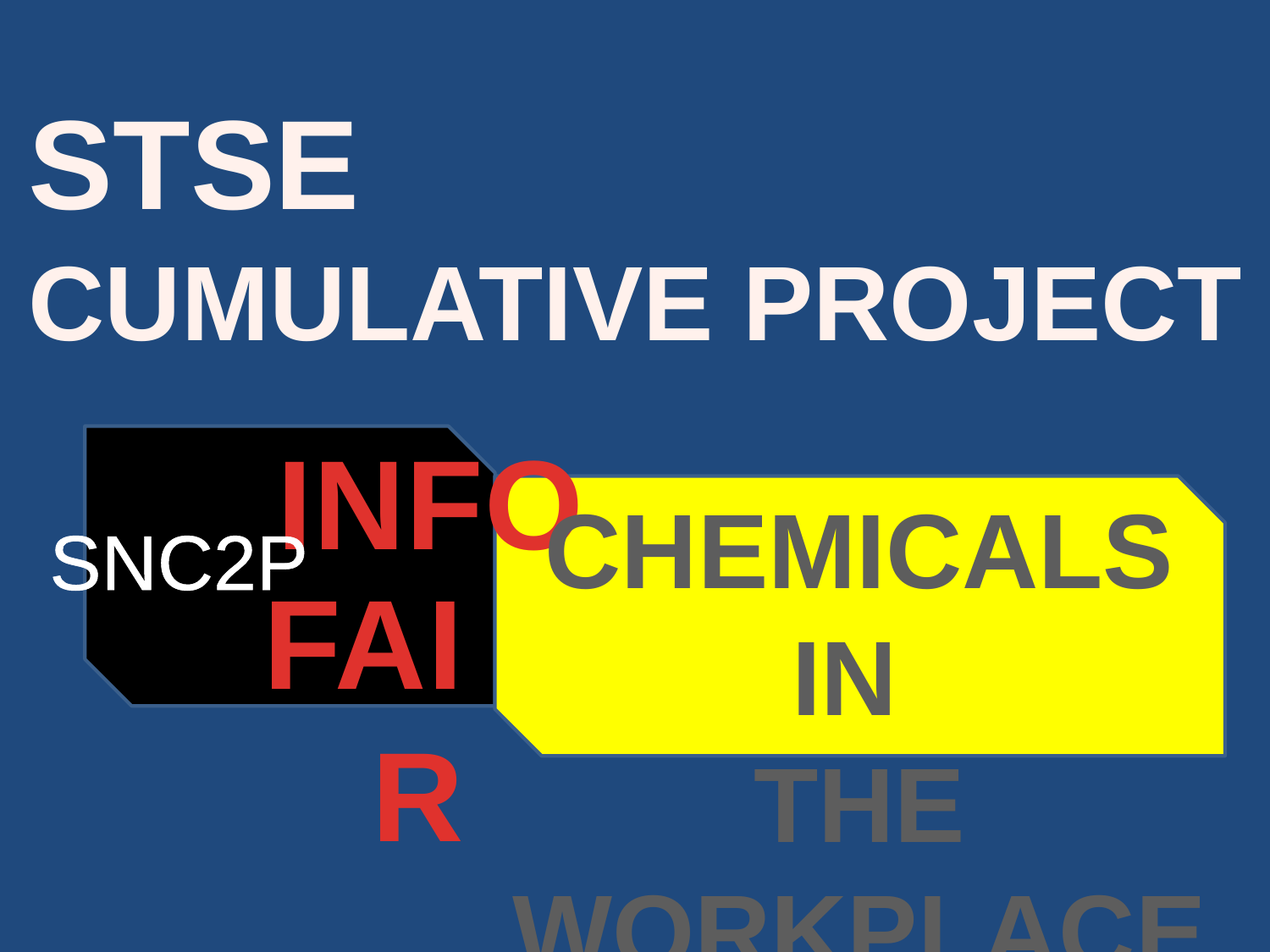

STSE
CUMULATIVE PROJECT
INFO

CHEMICALS IN
THE WORKPLACE

SNC2P
FAIR